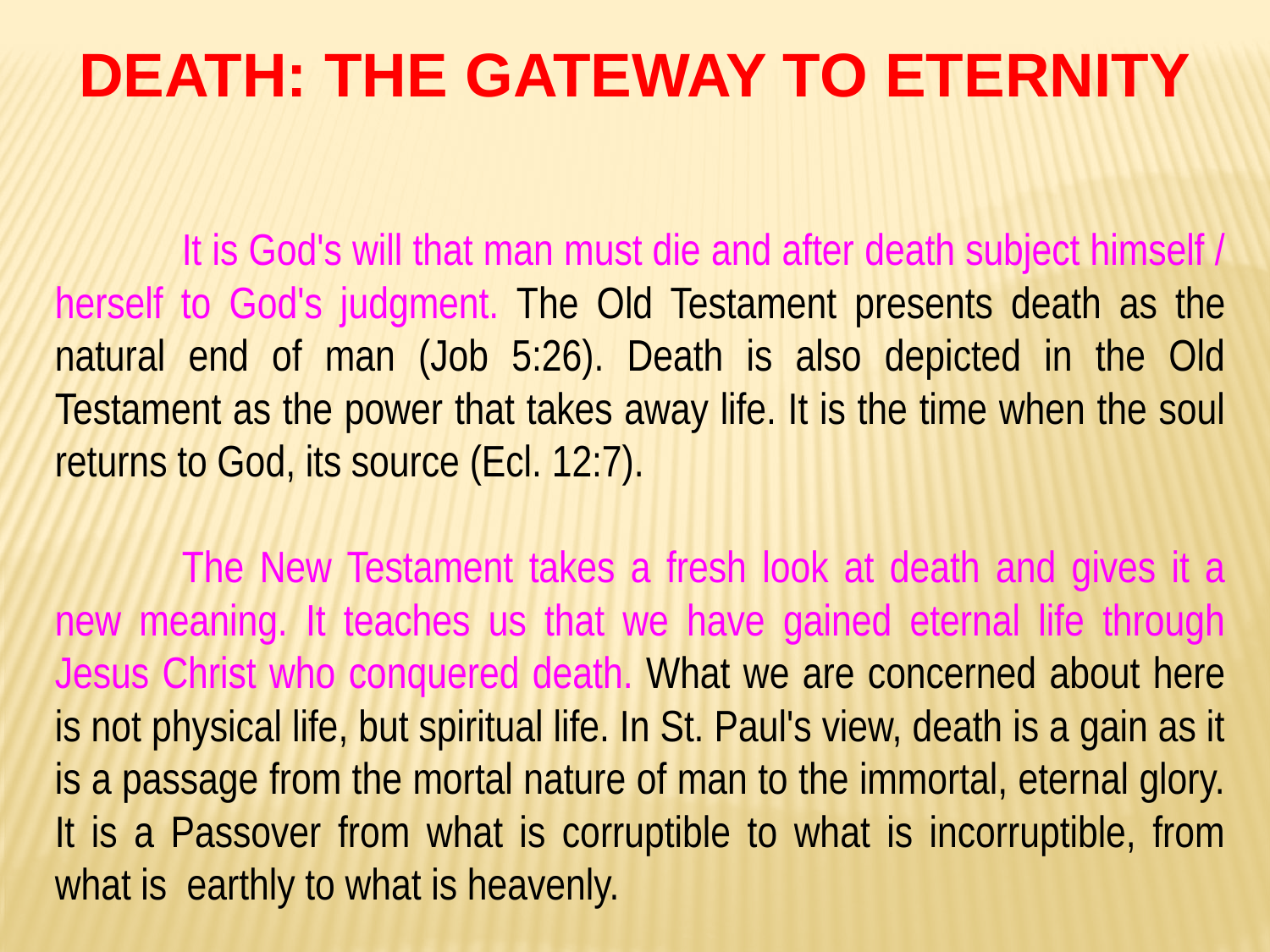

DEATH: THE GATEWAY TO ETERNITY
	It is God's will that man must die and after death subject himself / herself to God's judgment. The Old Testament presents death as the natural end of man (Job 5:26). Death is also depicted in the Old Testament as the power that takes away life. It is the time when the soul returns to God, its source (Ecl. 12:7).

	The New Testament takes a fresh look at death and gives it a new meaning. It teaches us that we have gained eternal life through Jesus Christ who conquered death. What we are concerned about here is not physical life, but spiritual life. In St. Paul's view, death is a gain as it is a passage from the mortal nature of man to the immortal, eternal glory. It is a Passover from what is corruptible to what is incorruptible, from what is  earthly to what is heavenly.